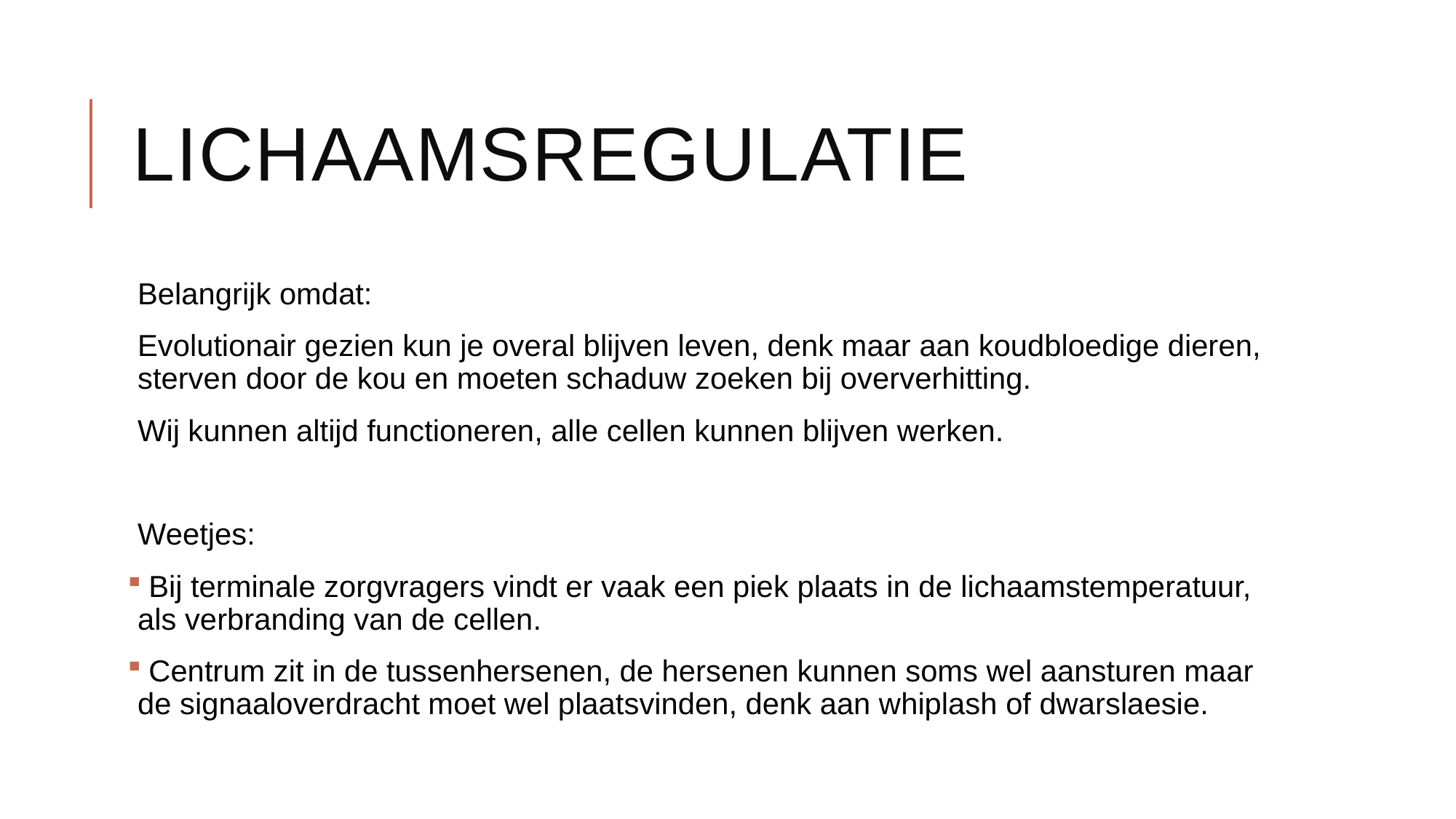

# Lichaamsregulatie
Belangrijk omdat:
Evolutionair gezien kun je overal blijven leven, denk maar aan koudbloedige dieren, sterven door de kou en moeten schaduw zoeken bij oververhitting.
Wij kunnen altijd functioneren, alle cellen kunnen blijven werken.

Weetjes:
 Bij terminale zorgvragers vindt er vaak een piek plaats in de lichaamstemperatuur, als verbranding van de cellen.
 Centrum zit in de tussenhersenen, de hersenen kunnen soms wel aansturen maar de signaaloverdracht moet wel plaatsvinden, denk aan whiplash of dwarslaesie.